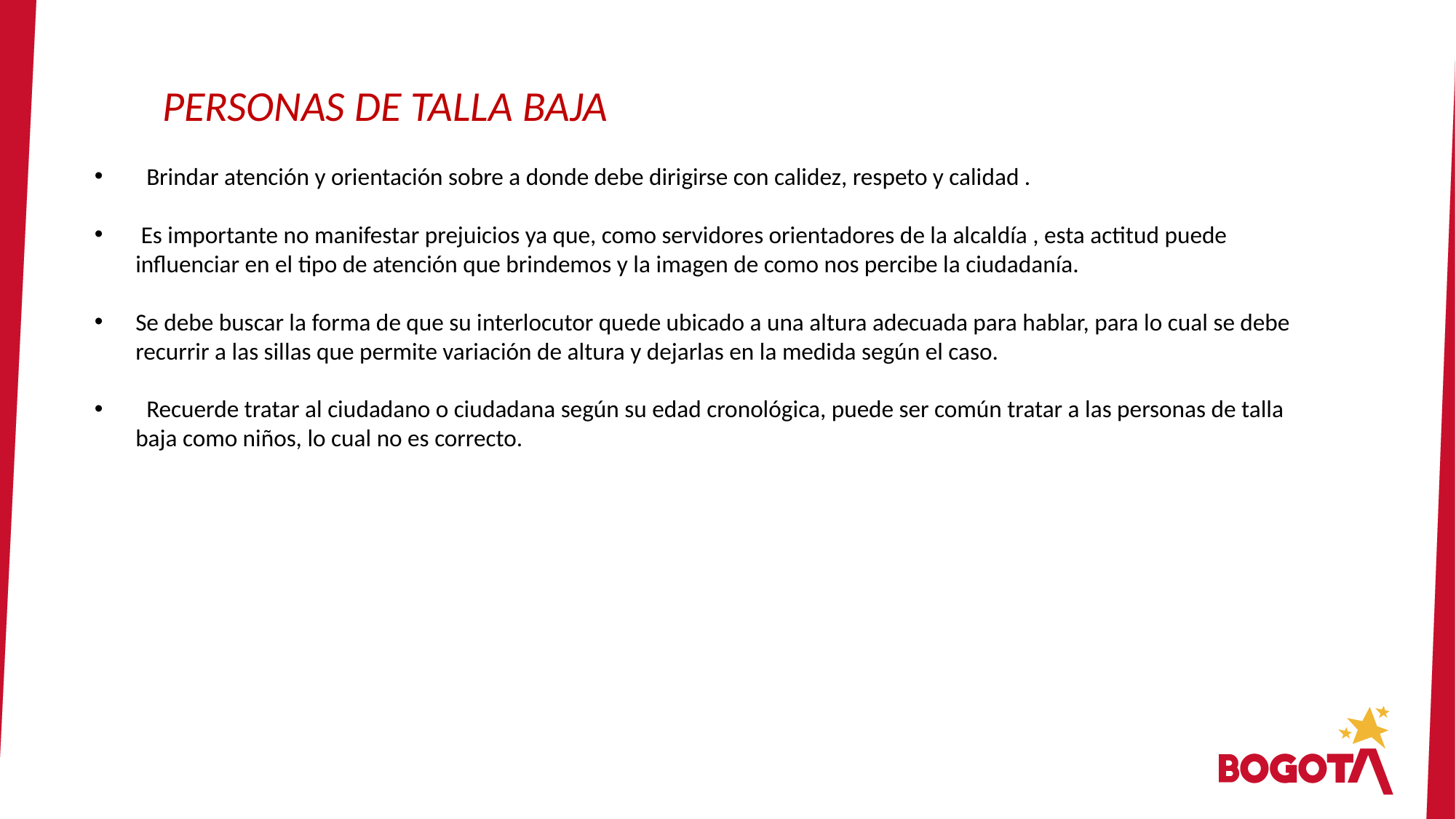

PERSONAS DE TALLA BAJA
  Brindar atención y orientación sobre a donde debe dirigirse con calidez, respeto y calidad .

 Es importante no manifestar prejuicios ya que, como servidores orientadores de la alcaldía , esta actitud puede influenciar en el tipo de atención que brindemos y la imagen de como nos percibe la ciudadanía.

Se debe buscar la forma de que su interlocutor quede ubicado a una altura adecuada para hablar, para lo cual se debe recurrir a las sillas que permite variación de altura y dejarlas en la medida según el caso.

  Recuerde tratar al ciudadano o ciudadana según su edad cronológica, puede ser común tratar a las personas de talla baja como niños, lo cual no es correcto.